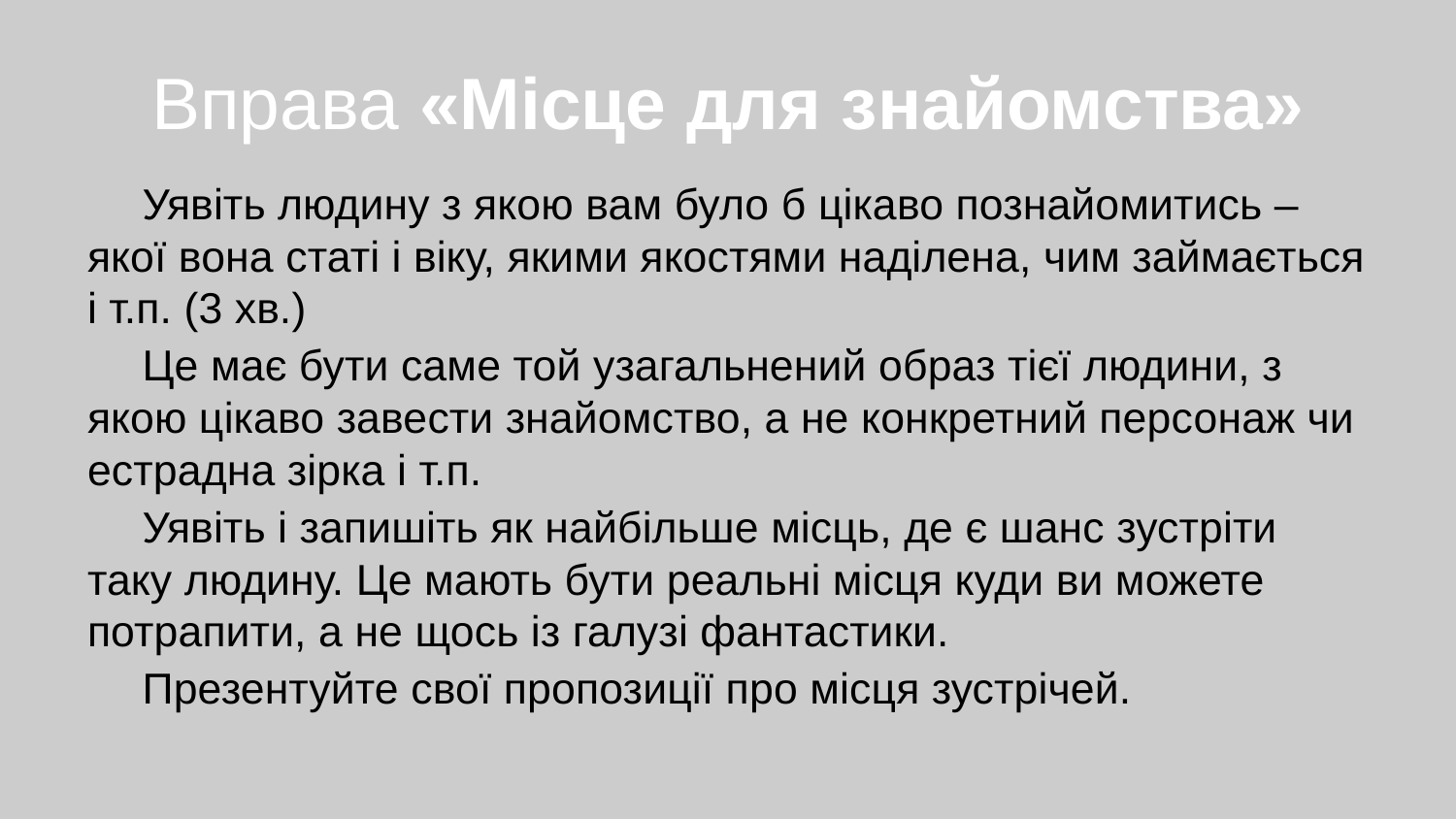

# Вправа «Місце для знайомства»
Уявіть людину з якою вам було б цікаво познайомитись – якої вона статі і віку, якими якостями наділена, чим займається і т.п. (3 хв.)
Це має бути саме той узагальнений образ тієї людини, з якою цікаво завести знайомство, а не конкретний персонаж чи естрадна зірка і т.п.
Уявіть і запишіть як найбільше місць, де є шанс зустріти таку людину. Це мають бути реальні місця куди ви можете потрапити, а не щось із галузі фантастики.
Презентуйте свої пропозиції про місця зустрічей.